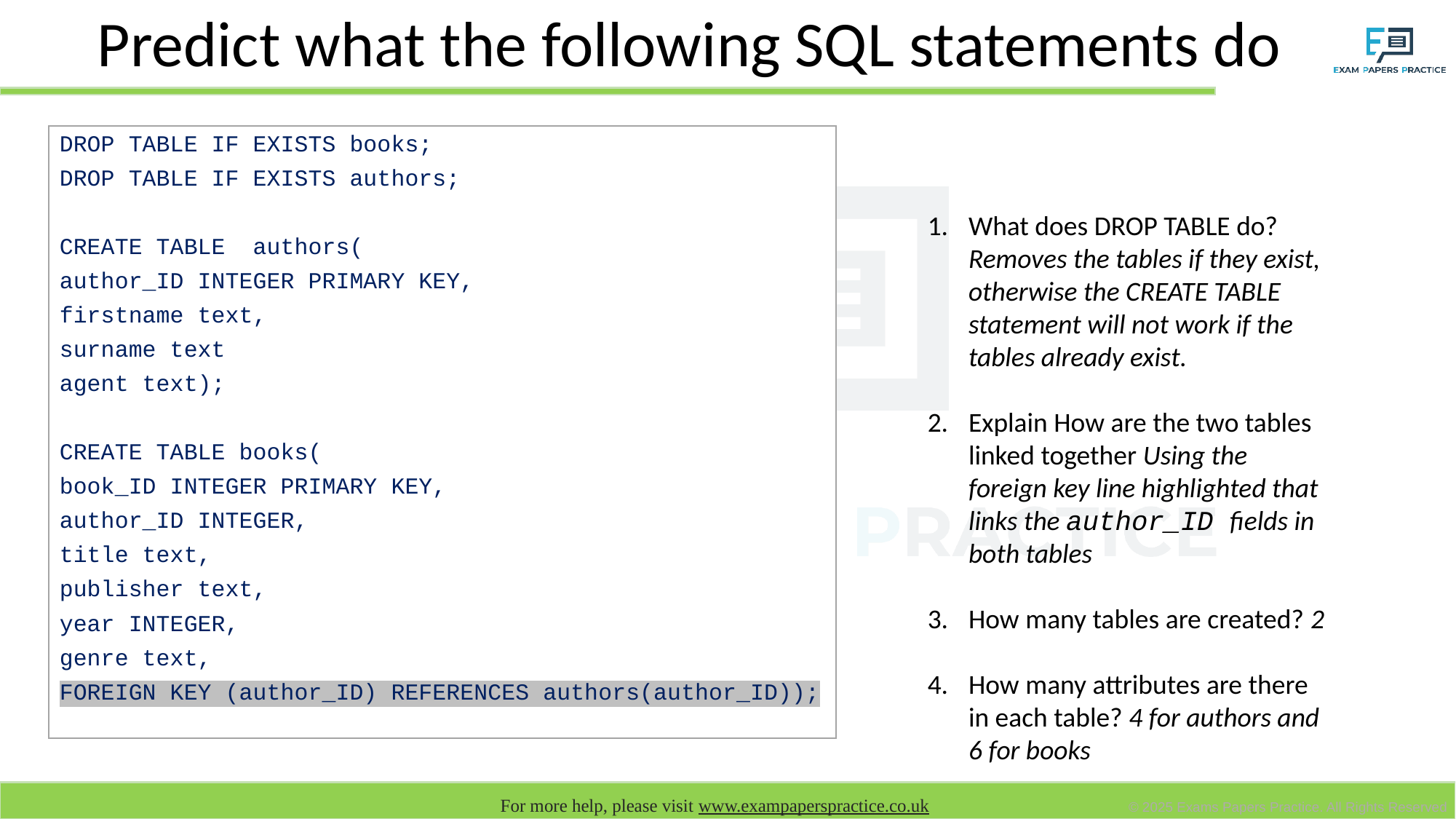

# Predict what the following SQL statements do
DROP TABLE IF EXISTS books;
DROP TABLE IF EXISTS authors;

CREATE TABLE  authors(
author_ID INTEGER PRIMARY KEY,
firstname text,
surname text
agent text);

CREATE TABLE books(
book_ID INTEGER PRIMARY KEY,
author_ID INTEGER,
title text,
publisher text,
year INTEGER,
genre text,
FOREIGN KEY (author_ID) REFERENCES authors(author_ID));

What does DROP TABLE do? Removes the tables if they exist, otherwise the CREATE TABLE statement will not work if the tables already exist.

Explain How are the two tables linked together Using the foreign key line highlighted that links the author_ID fields in both tables

How many tables are created? 2

How many attributes are there in each table? 4 for authors and 6 for books